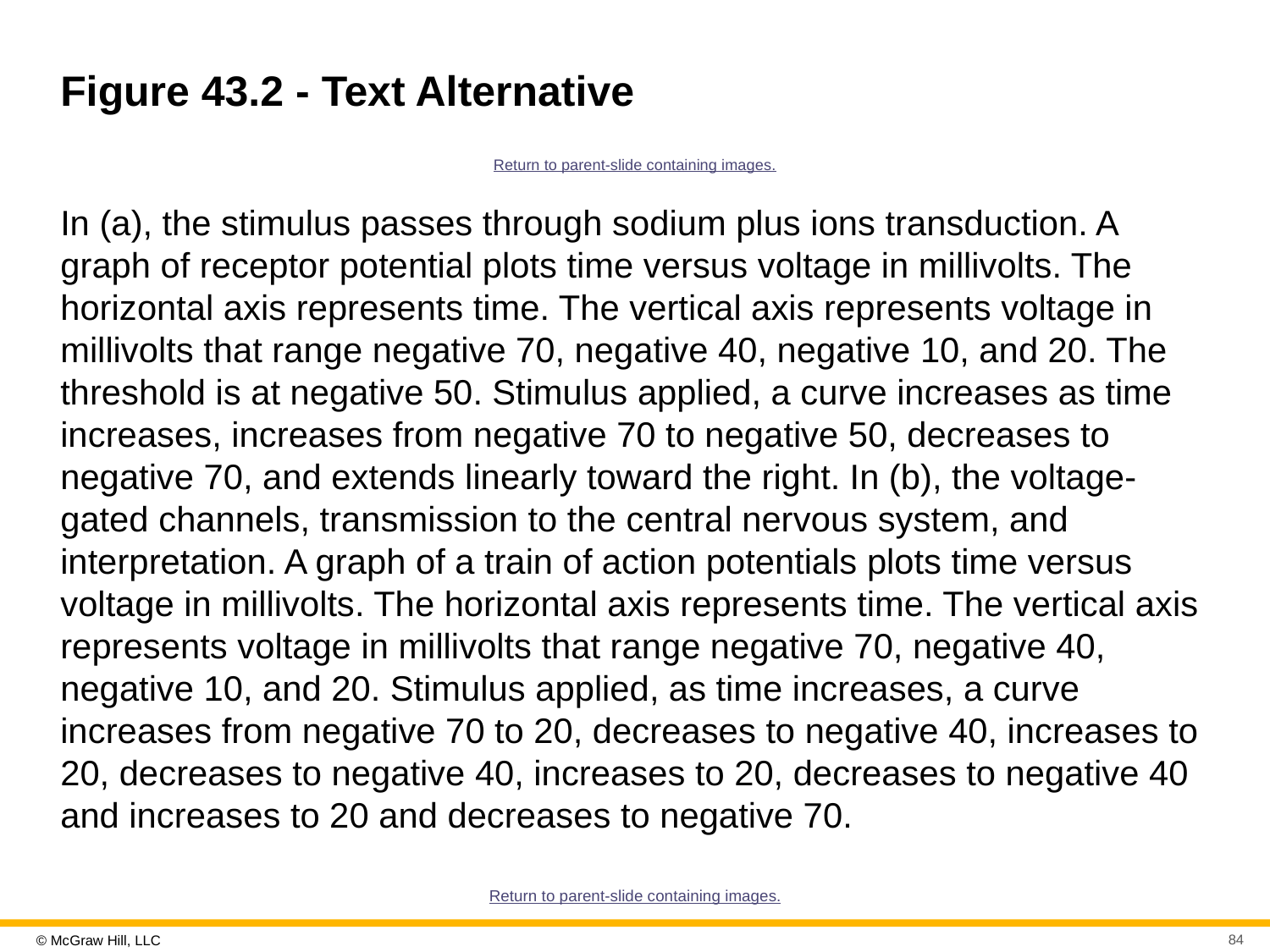

# Figure 43.2 - Text Alternative
Return to parent-slide containing images.
In (a), the stimulus passes through sodium plus ions transduction. A graph of receptor potential plots time versus voltage in millivolts. The horizontal axis represents time. The vertical axis represents voltage in millivolts that range negative 70, negative 40, negative 10, and 20. The threshold is at negative 50. Stimulus applied, a curve increases as time increases, increases from negative 70 to negative 50, decreases to negative 70, and extends linearly toward the right. In (b), the voltage-gated channels, transmission to the central nervous system, and interpretation. A graph of a train of action potentials plots time versus voltage in millivolts. The horizontal axis represents time. The vertical axis represents voltage in millivolts that range negative 70, negative 40, negative 10, and 20. Stimulus applied, as time increases, a curve increases from negative 70 to 20, decreases to negative 40, increases to 20, decreases to negative 40, increases to 20, decreases to negative 40 and increases to 20 and decreases to negative 70.
Return to parent-slide containing images.
84